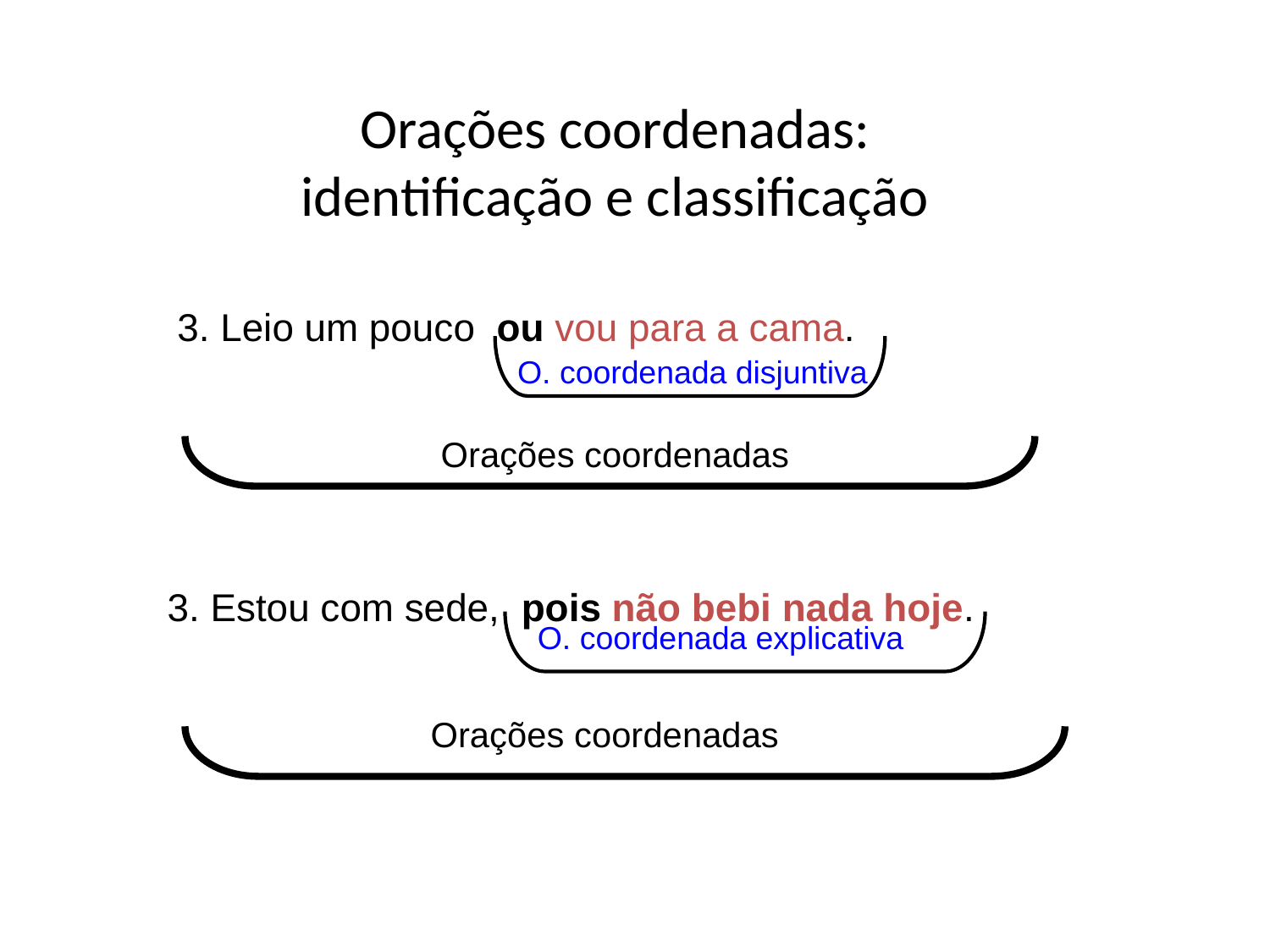

Orações coordenadas: identificação e classificação

3. Leio um pouco  ou vou para a cama.

O. coordenada disjuntiva

Orações coordenadas
3. Estou com sede,  pois não bebi nada hoje.
O. coordenada explicativa
Orações coordenadas